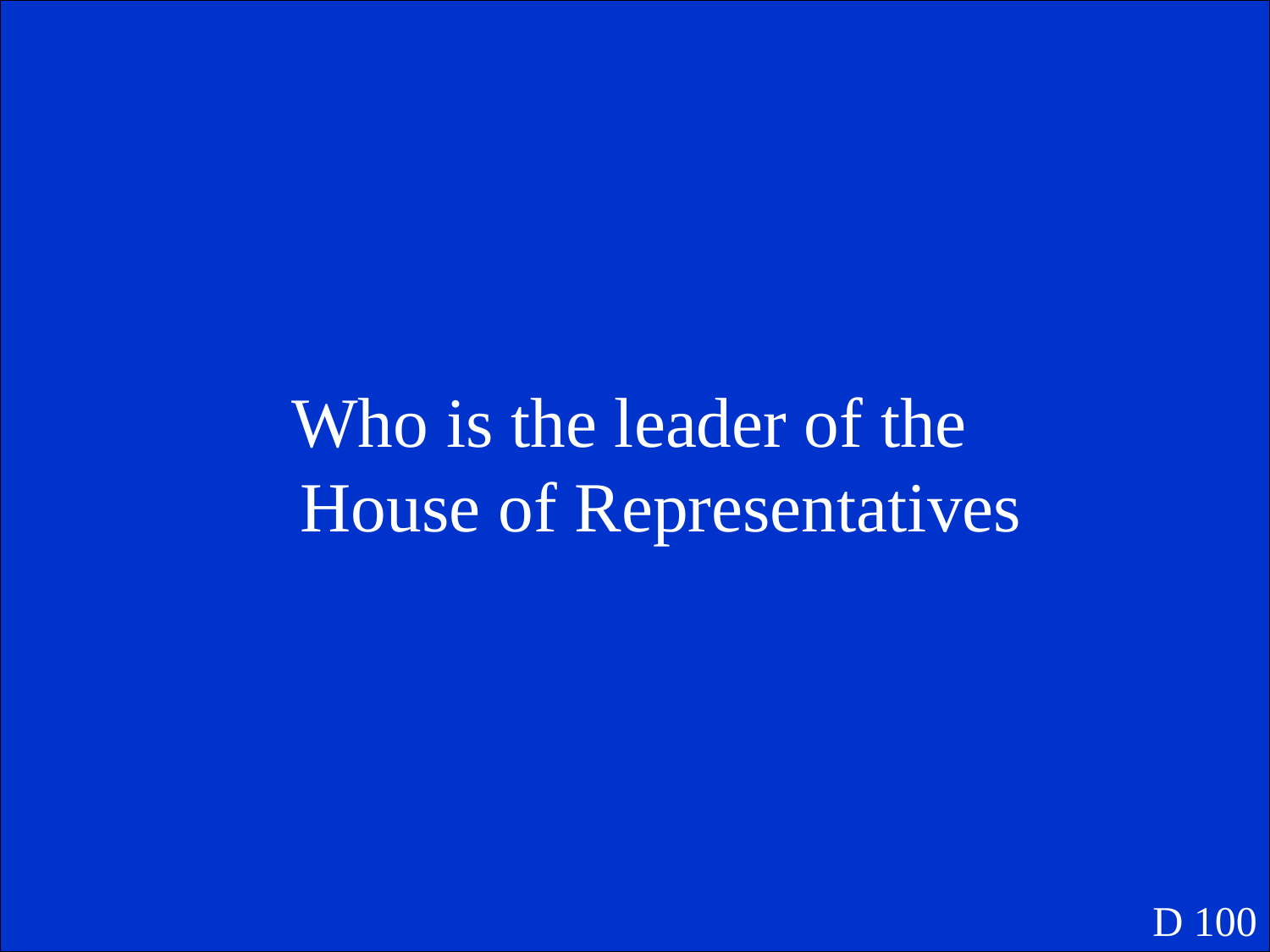

Who is the leader of the House of Representatives

D 100